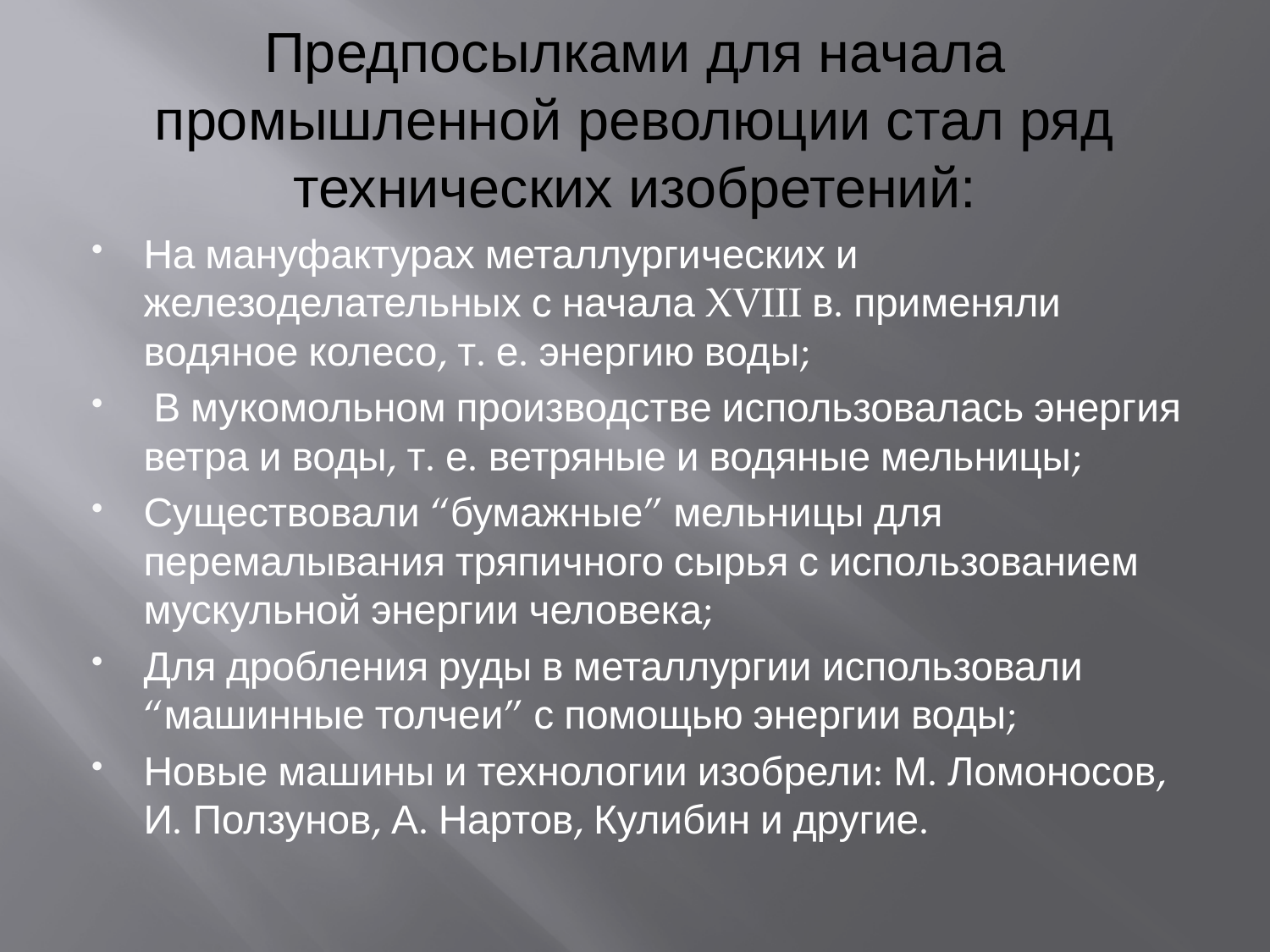

# Предпосылками для начала промышленной революции стал ряд технических изобретений:
На мануфактурах металлургических и железоделательных с начала XVIII в. применяли водяное колесо, т. е. энергию воды;
 В мукомольном производстве использовалась энергия ветра и воды, т. е. ветряные и водяные мельницы;
Существовали “бумажные” мельницы для перемалывания тряпичного сырья с использованием мускульной энергии человека;
Для дробления руды в металлургии использовали “машинные толчеи” с помощью энергии воды;
Новые машины и технологии изобрели: М. Ломоносов, И. Ползунов, А. Нартов, Кулибин и другие.